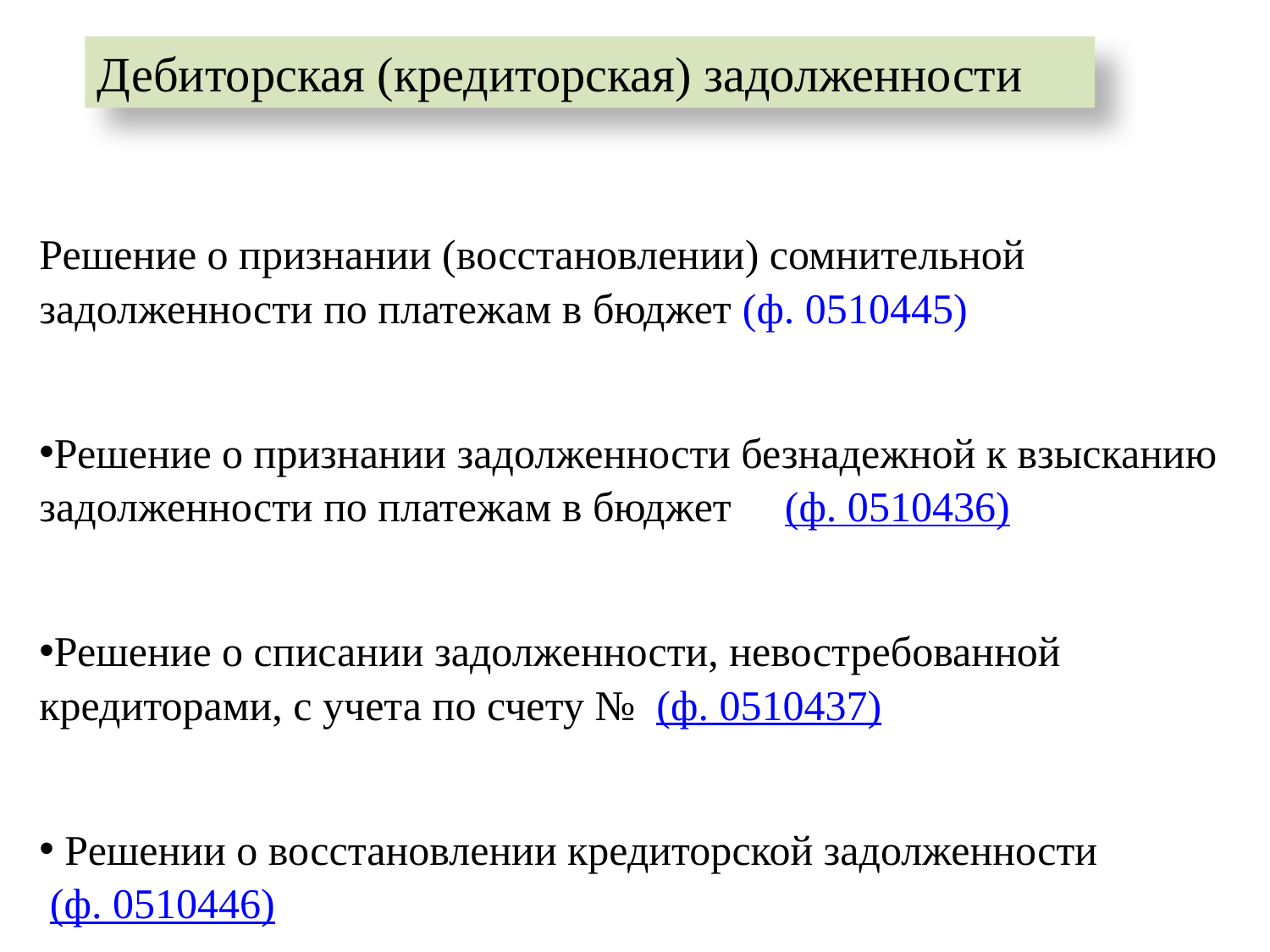

Дебиторская (кредиторская) задолженности
Решение о признании (восстановлении) сомнительной задолженности по платежам в бюджет (ф. 0510445)

Решение о признании задолженности безнадежной к взысканию задолженности по платежам в бюджет     (ф. 0510436)

Решение о списании задолженности, невостребованной кредиторами, с учета по счету №  (ф. 0510437)

 Решении о восстановлении кредиторской задолженности
 (ф. 0510446)